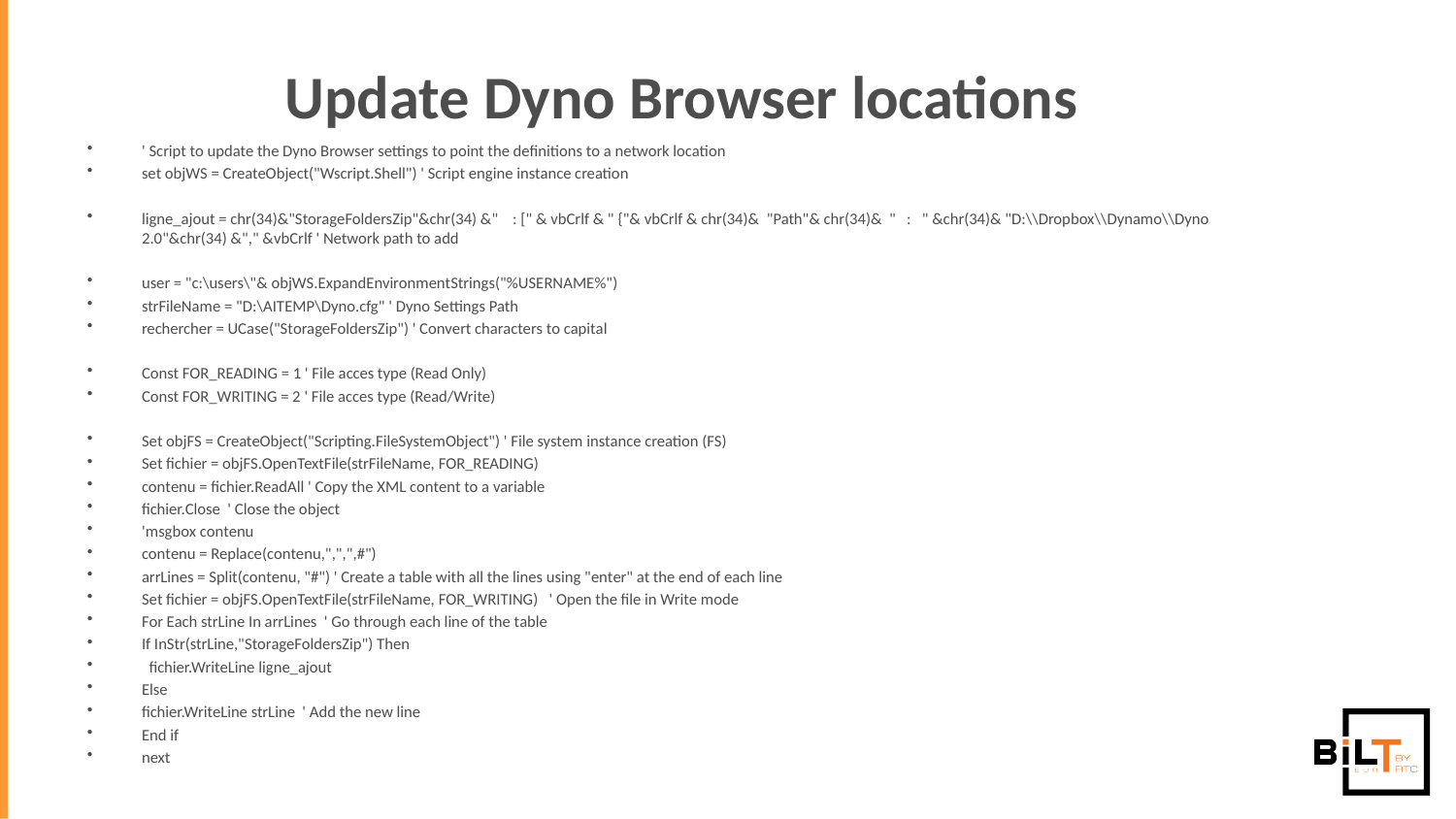

# Update Dyno Browser locations
' Script to update the Dyno Browser settings to point the definitions to a network location
set objWS = CreateObject("Wscript.Shell") ' Script engine instance creation

ligne_ajout = chr(34)&"StorageFoldersZip"&chr(34) &"    : [" & vbCrlf & " {"& vbCrlf & chr(34)&  "Path"& chr(34)&  "   :   " &chr(34)& "D:\\Dropbox\\Dynamo\\Dyno 2.0"&chr(34) &"," &vbCrlf ' Network path to add

user = "c:\users\"& objWS.ExpandEnvironmentStrings("%USERNAME%")
strFileName = "D:\AITEMP\Dyno.cfg" ' Dyno Settings Path
rechercher = UCase("StorageFoldersZip") ' Convert characters to capital

Const FOR_READING = 1 ' File acces type (Read Only)
Const FOR_WRITING = 2 ' File acces type (Read/Write)

Set objFS = CreateObject("Scripting.FileSystemObject") ' File system instance creation (FS)
Set fichier = objFS.OpenTextFile(strFileName, FOR_READING)
contenu = fichier.ReadAll ' Copy the XML content to a variable
fichier.Close  ' Close the object
'msgbox contenu
contenu = Replace(contenu,",",",#")
arrLines = Split(contenu, "#") ' Create a table with all the lines using "enter" at the end of each line
Set fichier = objFS.OpenTextFile(strFileName, FOR_WRITING)   ' Open the file in Write mode
For Each strLine In arrLines  ' Go through each line of the table
If InStr(strLine,"StorageFoldersZip") Then
  fichier.WriteLine ligne_ajout
Else
fichier.WriteLine strLine  ' Add the new line
End if
next